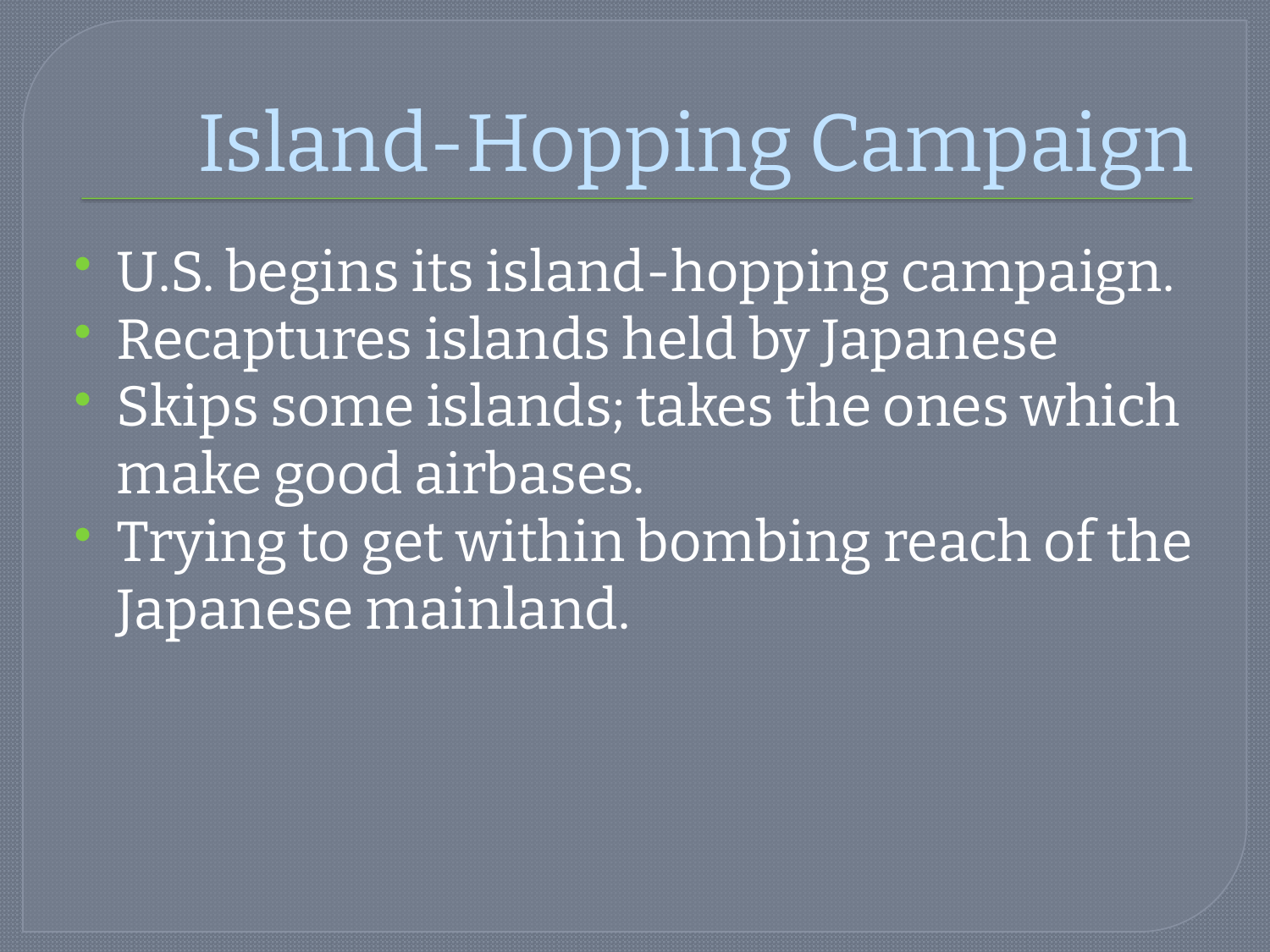

# Island-Hopping Campaign
U.S. begins its island-hopping campaign.
Recaptures islands held by Japanese
Skips some islands; takes the ones which make good airbases.
Trying to get within bombing reach of the Japanese mainland.